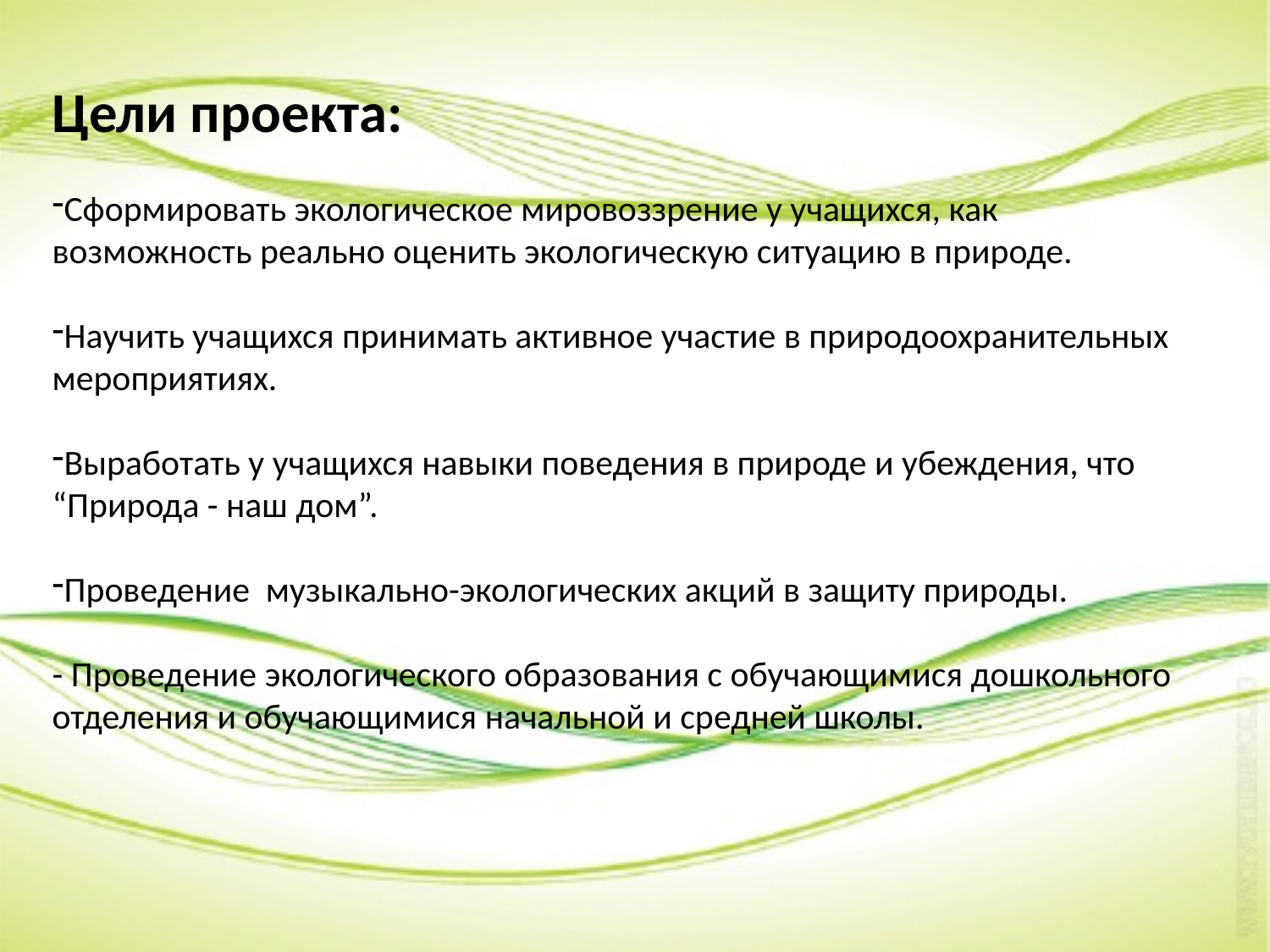

Цели проекта:

Сформировать экологическое мировоззрение у учащихся, как возможность реально оценить экологическую ситуацию в природе.

Научить учащихся принимать активное участие в природоохранительных мероприятиях.

Выработать у учащихся навыки поведения в природе и убеждения, что “Природа - наш дом”.

Проведение  музыкально-экологических акций в защиту природы.

- Проведение экологического образования с обучающимися дошкольного отделения и обучающимися начальной и средней школы.